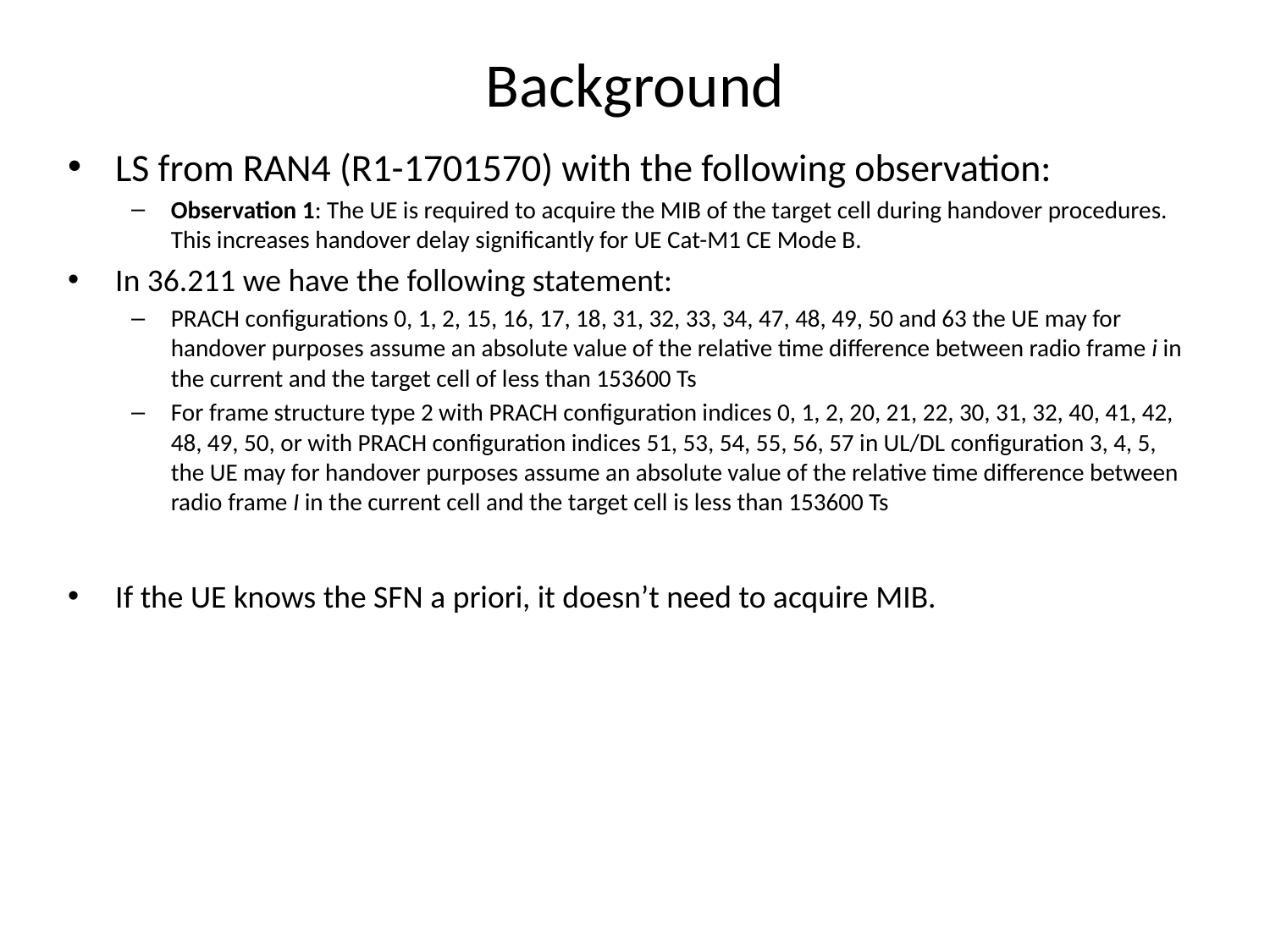

# Background
LS from RAN4 (R1-1701570) with the following observation:
Observation 1: The UE is required to acquire the MIB of the target cell during handover procedures.  This increases handover delay significantly for UE Cat-M1 CE Mode B.
In 36.211 we have the following statement:
PRACH configurations 0, 1, 2, 15, 16, 17, 18, 31, 32, 33, 34, 47, 48, 49, 50 and 63 the UE may for handover purposes assume an absolute value of the relative time difference between radio frame i in the current and the target cell of less than 153600 Ts
For frame structure type 2 with PRACH configuration indices 0, 1, 2, 20, 21, 22, 30, 31, 32, 40, 41, 42, 48, 49, 50, or with PRACH configuration indices 51, 53, 54, 55, 56, 57 in UL/DL configuration 3, 4, 5, the UE may for handover purposes assume an absolute value of the relative time difference between radio frame I in the current cell and the target cell is less than 153600 Ts

If the UE knows the SFN a priori, it doesn’t need to acquire MIB.